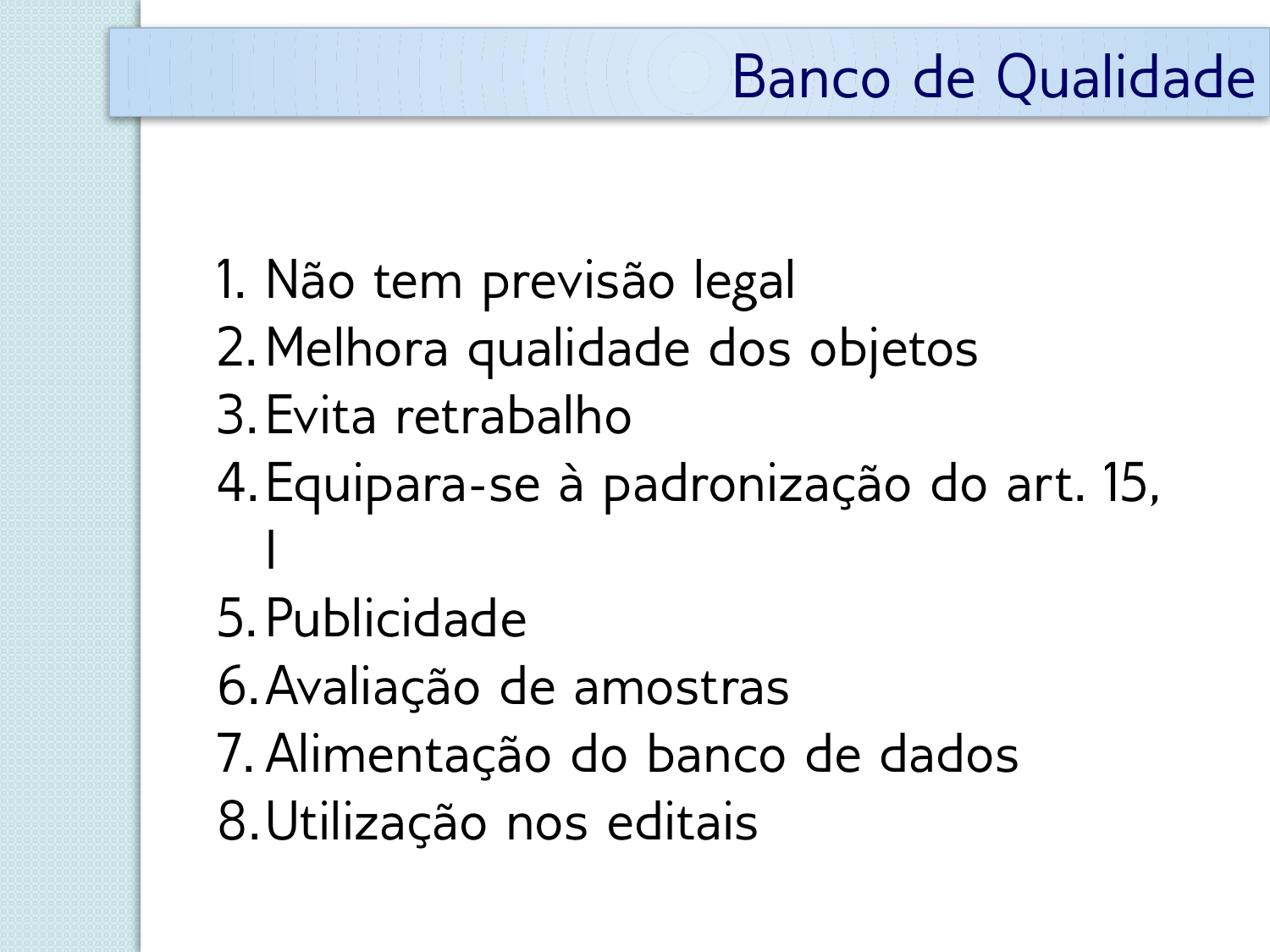

Banco de Qualidade
Não tem previsão legal
Melhora qualidade dos objetos
Evita retrabalho
Equipara-se à padronização do art. 15, I
Publicidade
Avaliação de amostras
Alimentação do banco de dados
Utilização nos editais